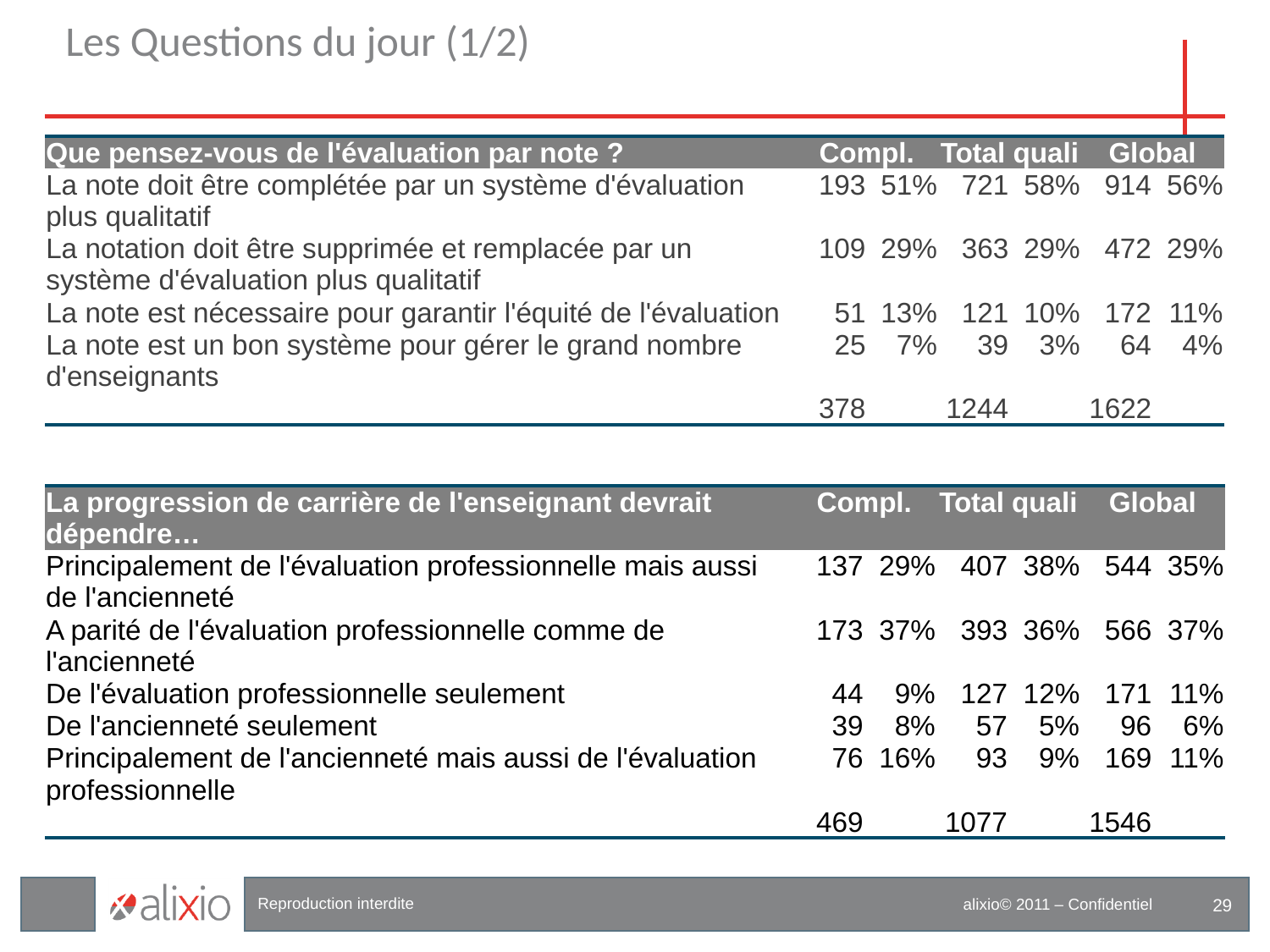

# Les Questions du jour (1/2)
| Que pensez-vous de l'évaluation par note ? | Compl. |  | Total quali |  | Global |  |
| --- | --- | --- | --- | --- | --- | --- |
| La note doit être complétée par un système d'évaluation plus qualitatif | 193 | 51% | 721 | 58% | 914 | 56% |
| La notation doit être supprimée et remplacée par un système d'évaluation plus qualitatif | 109 | 29% | 363 | 29% | 472 | 29% |
| La note est nécessaire pour garantir l'équité de l'évaluation | 51 | 13% | 121 | 10% | 172 | 11% |
| La note est un bon système pour gérer le grand nombre d'enseignants | 25 | 7% | 39 | 3% | 64 | 4% |
|  | 378 |  | 1244 |  | 1622 |  |
| La progression de carrière de l'enseignant devrait dépendre… | Compl. |  | Total quali |  | Global |  |
| --- | --- | --- | --- | --- | --- | --- |
| Principalement de l'évaluation professionnelle mais aussi de l'ancienneté | 137 | 29% | 407 | 38% | 544 | 35% |
| A parité de l'évaluation professionnelle comme de l'ancienneté | 173 | 37% | 393 | 36% | 566 | 37% |
| De l'évaluation professionnelle seulement | 44 | 9% | 127 | 12% | 171 | 11% |
| De l'ancienneté seulement | 39 | 8% | 57 | 5% | 96 | 6% |
| Principalement de l'ancienneté mais aussi de l'évaluation professionnelle | 76 | 16% | 93 | 9% | 169 | 11% |
|  | 469 |  | 1077 |  | 1546 |  |
29